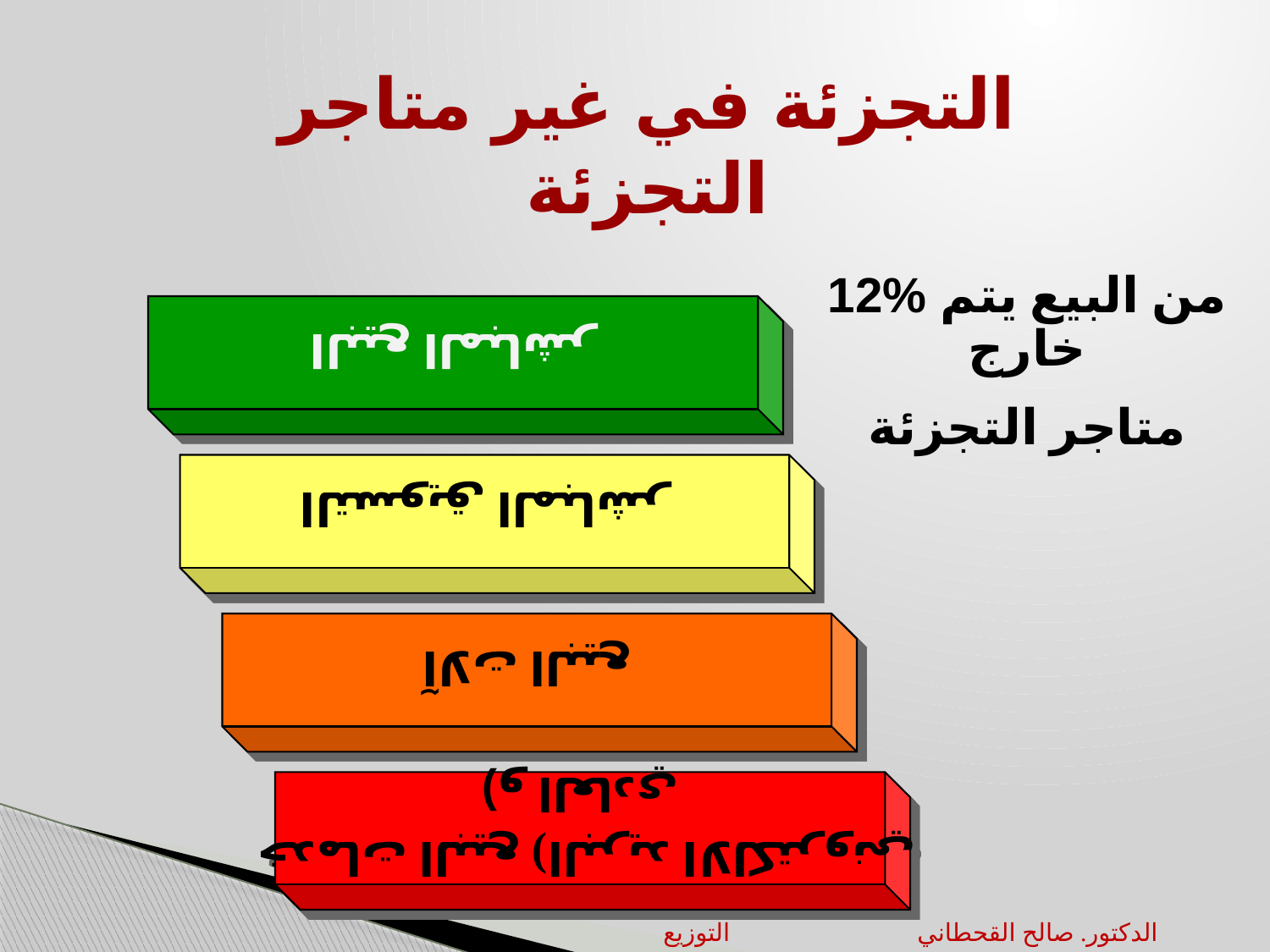

البيع المباشر
التجزئة في غير متاجر التجزئة
التسويق المباشر
12% من البيع يتم خارج
متاجر التجزئة
آلات البيع
خدمات البيع (البريد الالكتروني
و العادي)
التوزيع		الدكتور. صالح القحطاني